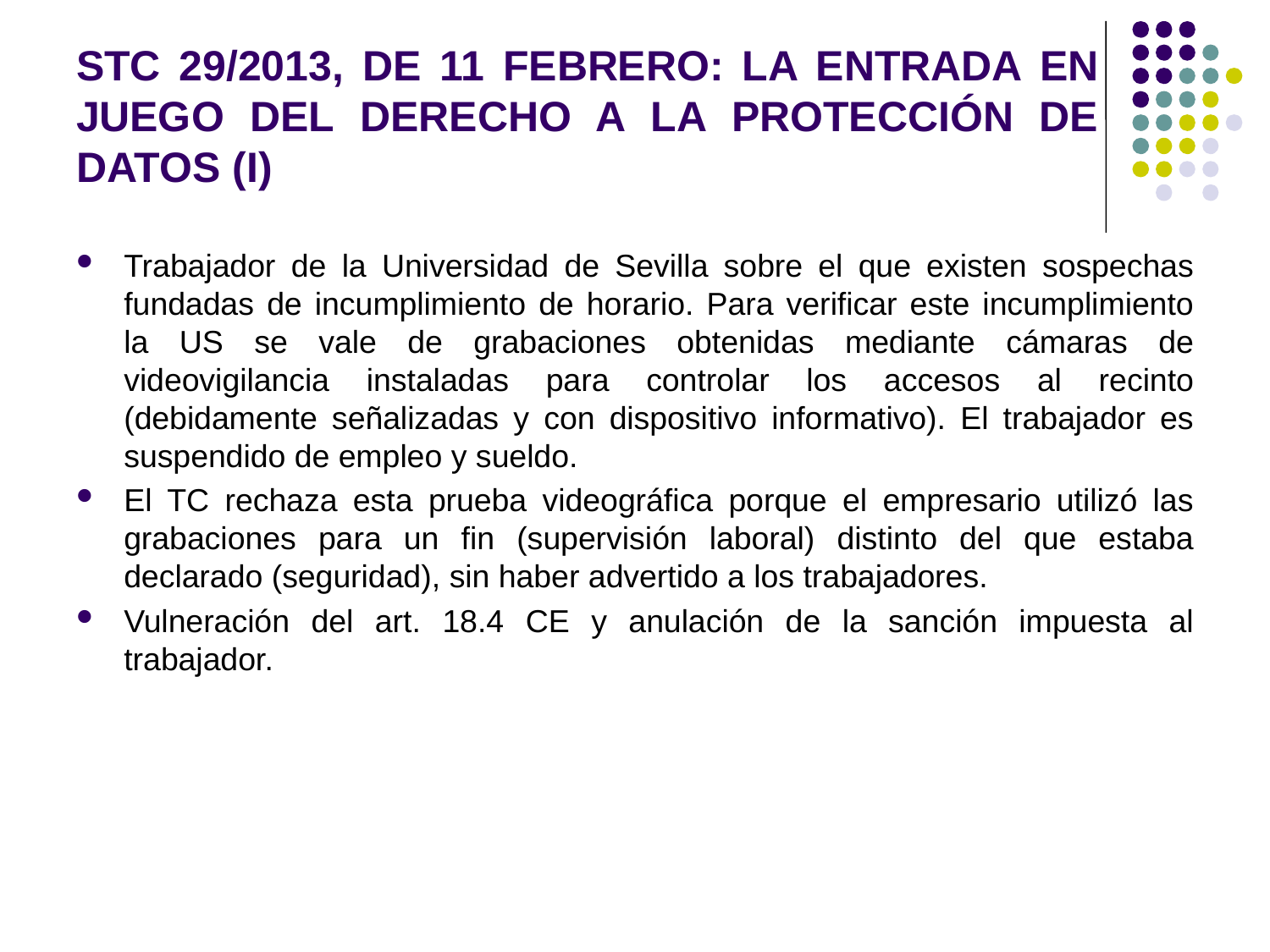

# STC 29/2013, DE 11 FEBRERO: LA ENTRADA EN JUEGO DEL DERECHO A LA PROTECCIÓN DE DATOS (I)
Trabajador de la Universidad de Sevilla sobre el que existen sospechas fundadas de incumplimiento de horario. Para verificar este incumplimiento la US se vale de grabaciones obtenidas mediante cámaras de videovigilancia instaladas para controlar los accesos al recinto (debidamente señalizadas y con dispositivo informativo). El trabajador es suspendido de empleo y sueldo.
El TC rechaza esta prueba videográfica porque el empresario utilizó las grabaciones para un fin (supervisión laboral) distinto del que estaba declarado (seguridad), sin haber advertido a los trabajadores.
Vulneración del art. 18.4 CE y anulación de la sanción impuesta al trabajador.